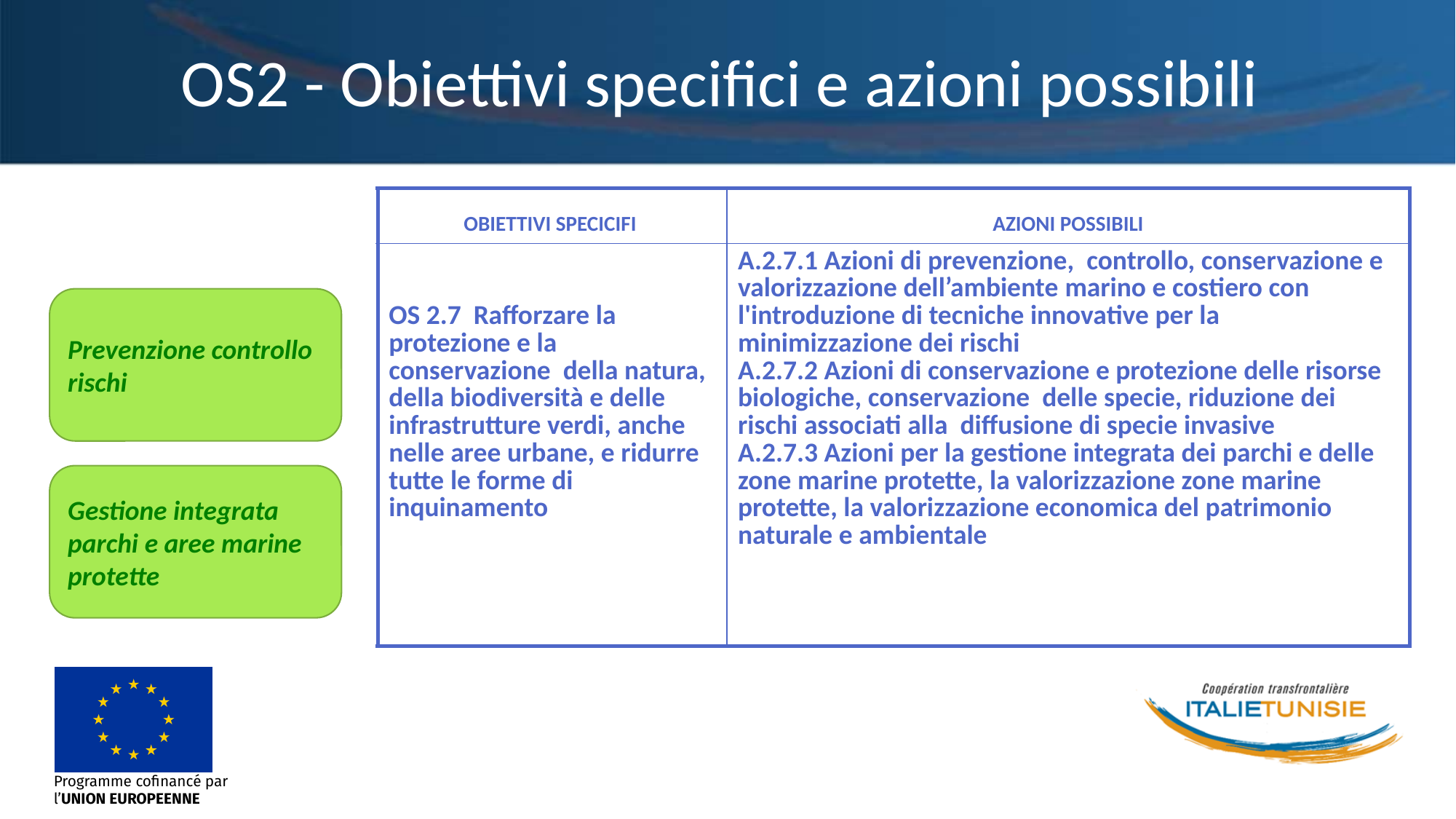

# OS2 - Obiettivi specifici e azioni possibili

| OBIETTIVI SPECICIFI | AZIONI POSSIBILI |
| --- | --- |
| OS 2.7  Rafforzare la protezione e la conservazione della natura, della biodiversità e delle infrastrutture verdi, anche nelle aree urbane, e ridurre tutte le forme di inquinamento | A.2.7.1 Azioni di prevenzione, controllo, conservazione e valorizzazione dell’ambiente marino e costiero con l'introduzione di tecniche innovative per la minimizzazione dei rischi A.2.7.2 Azioni di conservazione e protezione delle risorse biologiche, conservazione delle specie, riduzione dei rischi associati alla diffusione di specie invasive A.2.7.3 Azioni per la gestione integrata dei parchi e delle zone marine protette, la valorizzazione zone marine protette, la valorizzazione economica del patrimonio naturale e ambientale |
Prevenzione controllo rischi
Gestione integrata parchi e aree marine protette